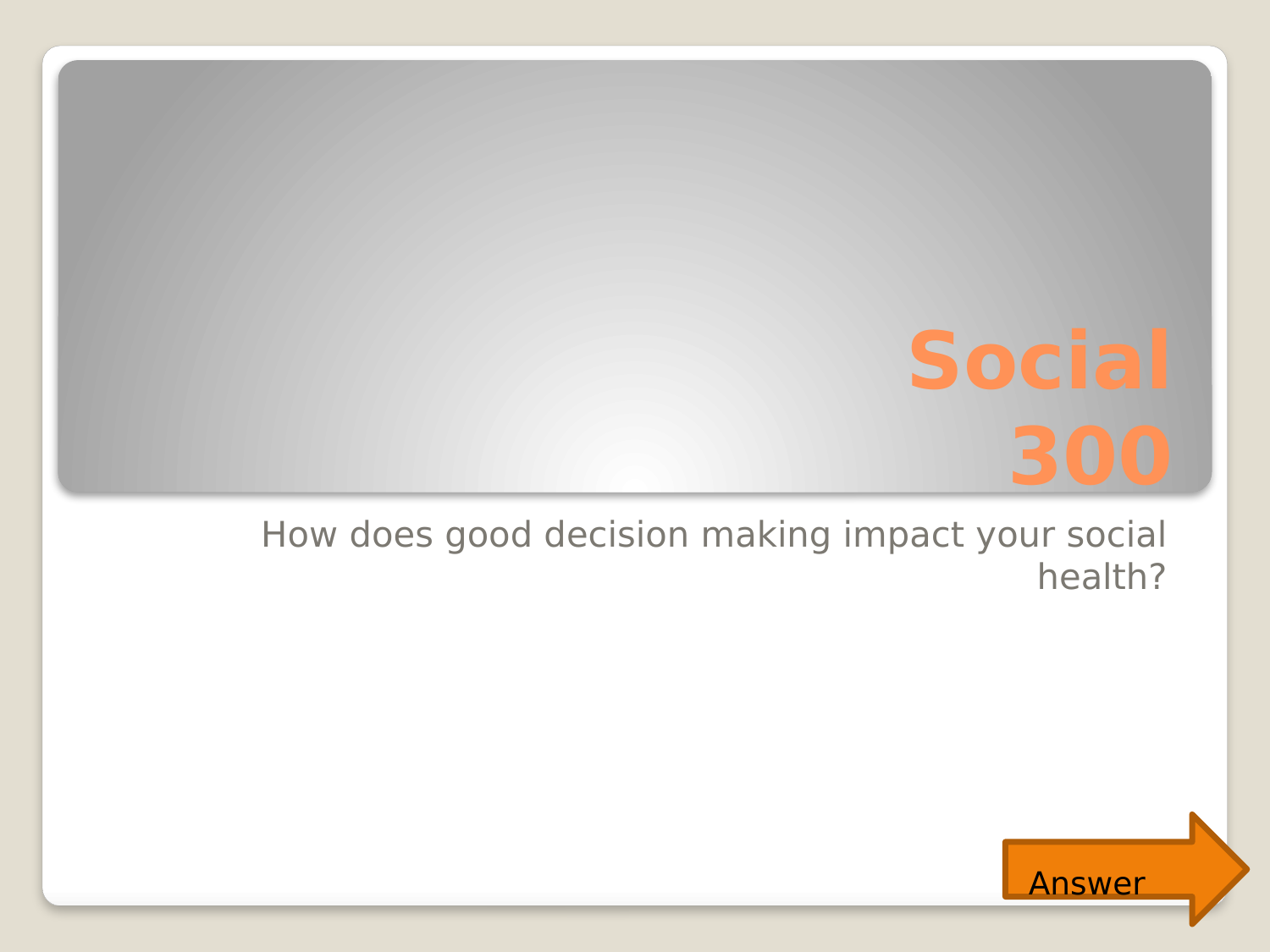

# Social 300
How does good decision making impact your social health?

Answer